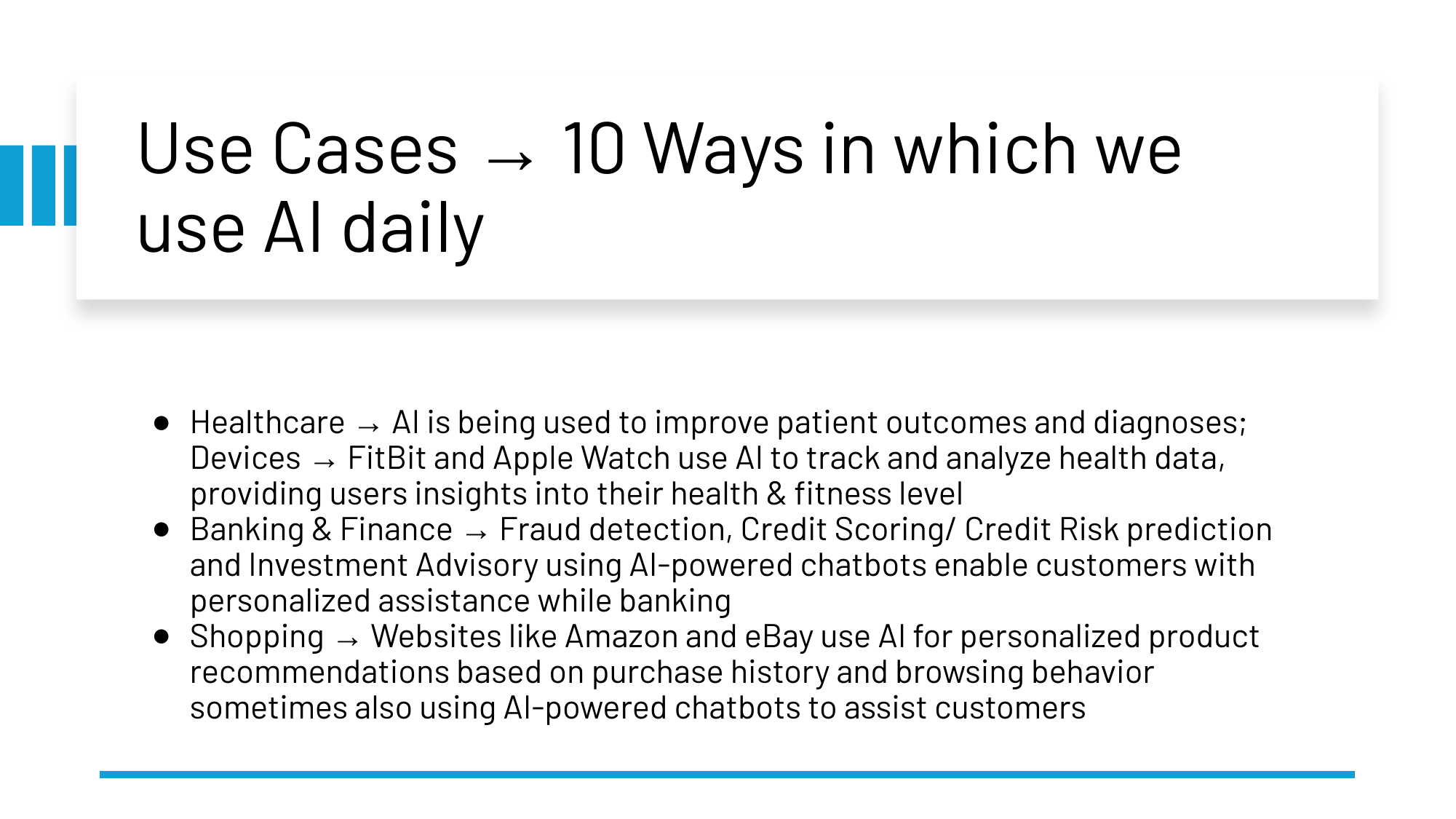

# Use Cases → 10 Ways in which we use AI daily

Healthcare → AI is being used to improve patient outcomes and diagnoses; Devices → FitBit and Apple Watch use AI to track and analyze health data, providing users insights into their health & fitness level
Banking & Finance → Fraud detection, Credit Scoring/ Credit Risk prediction and Investment Advisory using AI-powered chatbots enable customers with personalized assistance while banking
Shopping → Websites like Amazon and eBay use AI for personalized product recommendations based on purchase history and browsing behavior sometimes also using AI-powered chatbots to assist customers